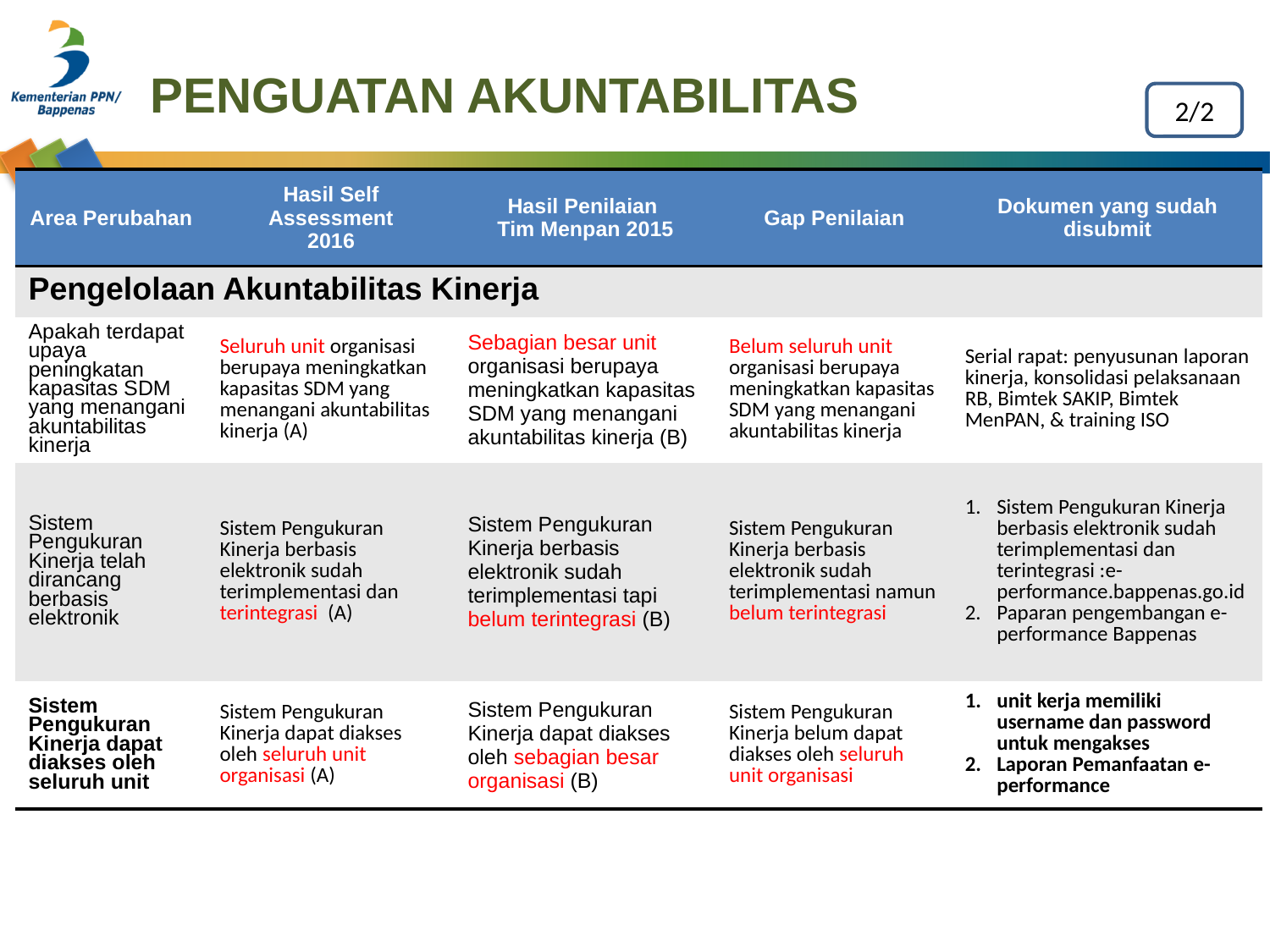

# PENGUATAN AKUNTABILITAS
2/2
| Area Perubahan | Hasil Self Assessment 2016 | Hasil Penilaian Tim Menpan 2015 | Gap Penilaian | Dokumen yang sudah disubmit |
| --- | --- | --- | --- | --- |
| Pengelolaan Akuntabilitas Kinerja |  |  |  |  |
| Apakah terdapat upaya peningkatan kapasitas SDM yang menangani akuntabilitas kinerja | Seluruh unit organisasi berupaya meningkatkan kapasitas SDM yang menangani akuntabilitas kinerja (A) | Sebagian besar unit organisasi berupaya meningkatkan kapasitas SDM yang menangani akuntabilitas kinerja (B) | Belum seluruh unit organisasi berupaya meningkatkan kapasitas SDM yang menangani akuntabilitas kinerja | Serial rapat: penyusunan laporan kinerja, konsolidasi pelaksanaan RB, Bimtek SAKIP, Bimtek MenPAN, & training ISO |
| Sistem Pengukuran Kinerja telah dirancang berbasis elektronik | Sistem Pengukuran Kinerja berbasis elektronik sudah terimplementasi dan terintegrasi (A) | Sistem Pengukuran Kinerja berbasis elektronik sudah terimplementasi tapi belum terintegrasi (B) | Sistem Pengukuran Kinerja berbasis elektronik sudah terimplementasi namun belum terintegrasi | Sistem Pengukuran Kinerja berbasis elektronik sudah terimplementasi dan terintegrasi :e-performance.bappenas.go.id Paparan pengembangan e-performance Bappenas |
| Sistem Pengukuran Kinerja dapat diakses oleh seluruh unit | Sistem Pengukuran Kinerja dapat diakses oleh seluruh unit organisasi (A) | Sistem Pengukuran Kinerja dapat diakses oleh sebagian besar organisasi (B) | Sistem Pengukuran Kinerja belum dapat diakses oleh seluruh unit organisasi | unit kerja memiliki username dan password untuk mengakses Laporan Pemanfaatan e-performance |